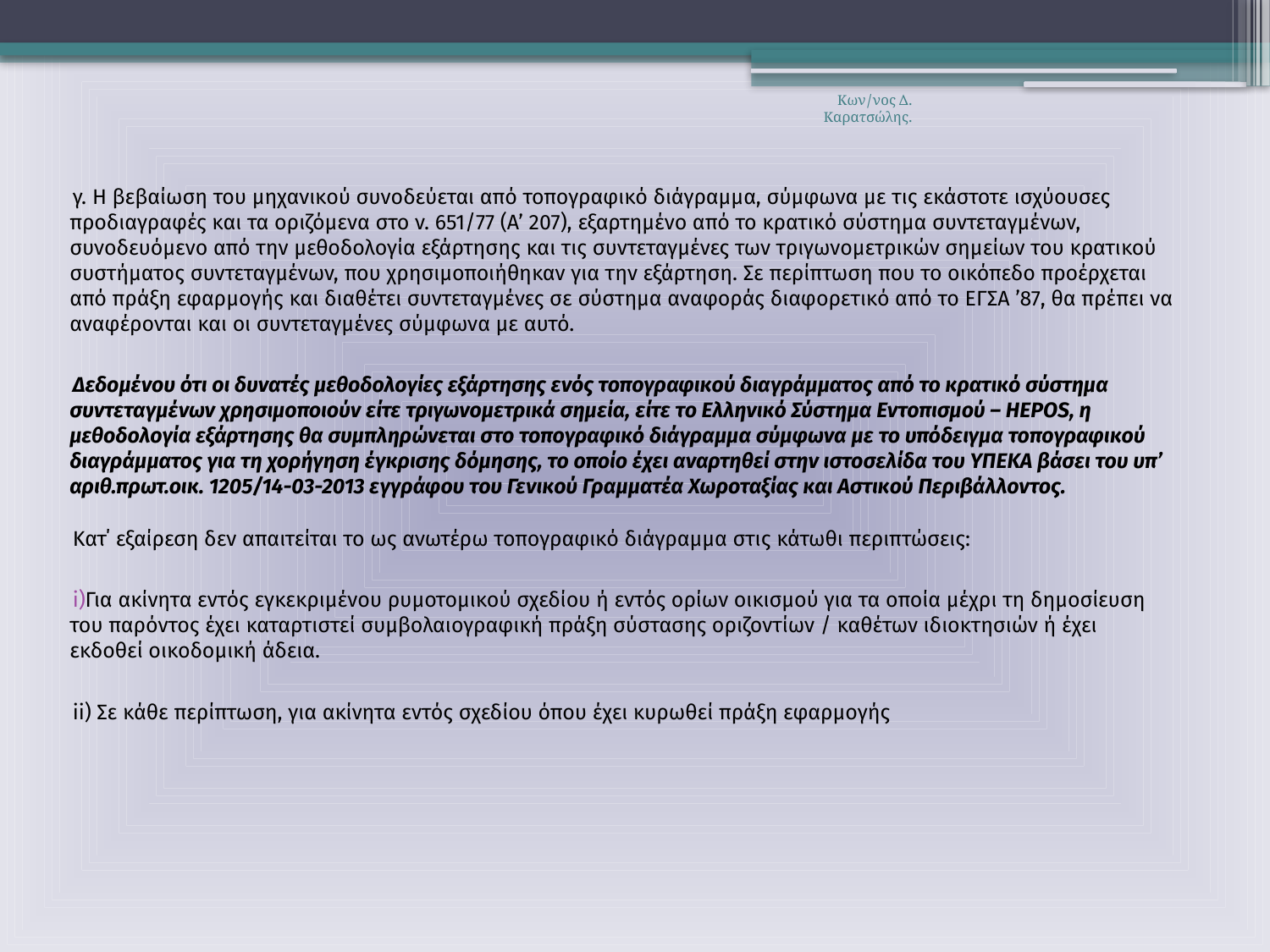

Κων/νος Δ. Καρατσώλης.

γ. Η βεβαίωση του μηχανικού συνοδεύεται από τοπογραφικό διάγραμμα, σύμφωνα με τις εκάστοτε ισχύουσες προδιαγραφές και τα οριζόμενα στο ν. 651/77 (Α’ 207), εξαρτημένο από το κρατικό σύστημα συντεταγμένων, συνοδευόμενο από την μεθοδολογία εξάρτησης και τις συντεταγμένες των τριγωνομετρικών σημείων του κρατικού συστήματος συντεταγμένων, που χρησιμοποιήθηκαν για την εξάρτηση. Σε περίπτωση που το οικόπεδο προέρχεται από πράξη εφαρμογής και διαθέτει συντεταγμένες σε σύστημα αναφοράς διαφορετικό από το ΕΓΣΑ ’87, θα πρέπει να αναφέρονται και οι συντεταγμένες σύμφωνα με αυτό.

Δεδομένου ότι οι δυνατές μεθοδολογίες εξάρτησης ενός τοπογραφικού διαγράμματος από το κρατικό σύστημα συντεταγμένων χρησιμοποιούν είτε τριγωνομετρικά σημεία, είτε το Ελληνικό Σύστημα Εντοπισμού – HEPOS, η μεθοδολογία εξάρτησης θα συμπληρώνεται στο τοπογραφικό διάγραμμα σύμφωνα με το υπόδειγμα τοπογραφικού διαγράμματος για τη χορήγηση έγκρισης δόμησης, το οποίο έχει αναρτηθεί στην ιστοσελίδα του ΥΠΕΚΑ βάσει του υπ’ αριθ.πρωτ.οικ. 1205/14-03-2013 εγγράφου του Γενικού Γραμματέα Χωροταξίας και Αστικού Περιβάλλοντος.

Κατ΄ εξαίρεση δεν απαιτείται το ως ανωτέρω τοπογραφικό διάγραμμα στις κάτωθι περιπτώσεις:

Για ακίνητα εντός εγκεκριμένου ρυμοτομικού σχεδίου ή εντός ορίων οικισμού για τα οποία μέχρι τη δημοσίευση του παρόντος έχει καταρτιστεί συμβολαιογραφική πράξη σύστασης οριζοντίων / καθέτων ιδιοκτησιών ή έχει εκδοθεί οικοδομική άδεια.

ii) Σε κάθε περίπτωση, για ακίνητα εντός σχεδίου όπου έχει κυρωθεί πράξη εφαρμογής